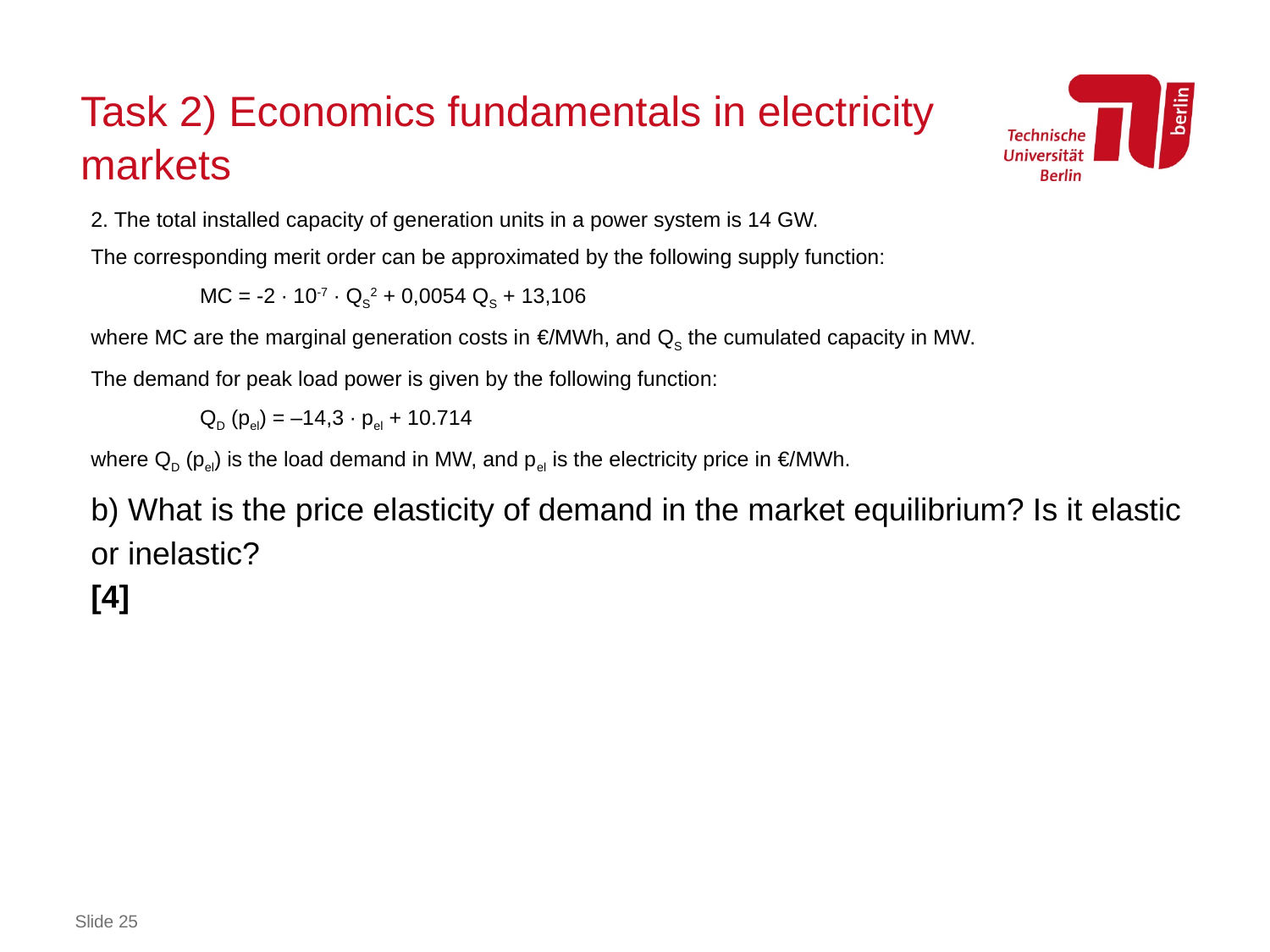

# Task 2) Economics fundamentals in electricity markets
2. The total installed capacity of generation units in a power system is 14 GW.
The corresponding merit order can be approximated by the following supply function:
MC = -2 ∙ 10-7 ∙ QS2 + 0,0054 QS + 13,106
where MC are the marginal generation costs in €/MWh, and QS the cumulated capacity in MW.
The demand for peak load power is given by the following function:
QD (pel) = –14,3 ∙ pel + 10.714
where QD (pel) is the load demand in MW, and pel is the electricity price in €/MWh.
b) What is the price elasticity of demand in the market equilibrium? Is it elastic or inelastic?							       [4]

Slide 25